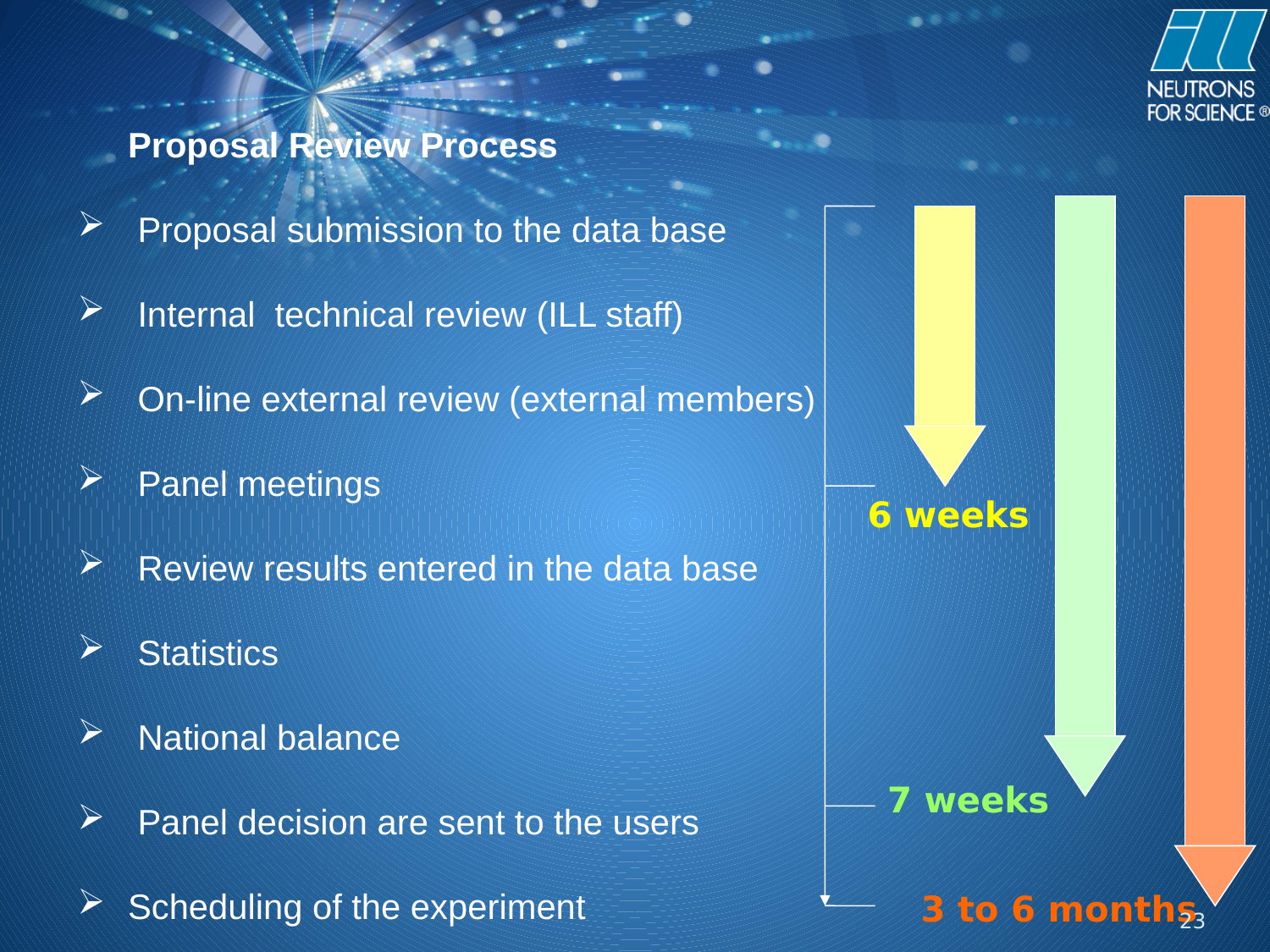

Proposal Review Process

 Proposal submission to the data base

 Internal  technical review (ILL staff)

 On-line external review (external members)

 Panel meetings

 Review results entered in the data base

 Statistics

 National balance

 Panel decision are sent to the users

Scheduling of the experiment

6 weeks

7 weeks

3 to 6 months
23